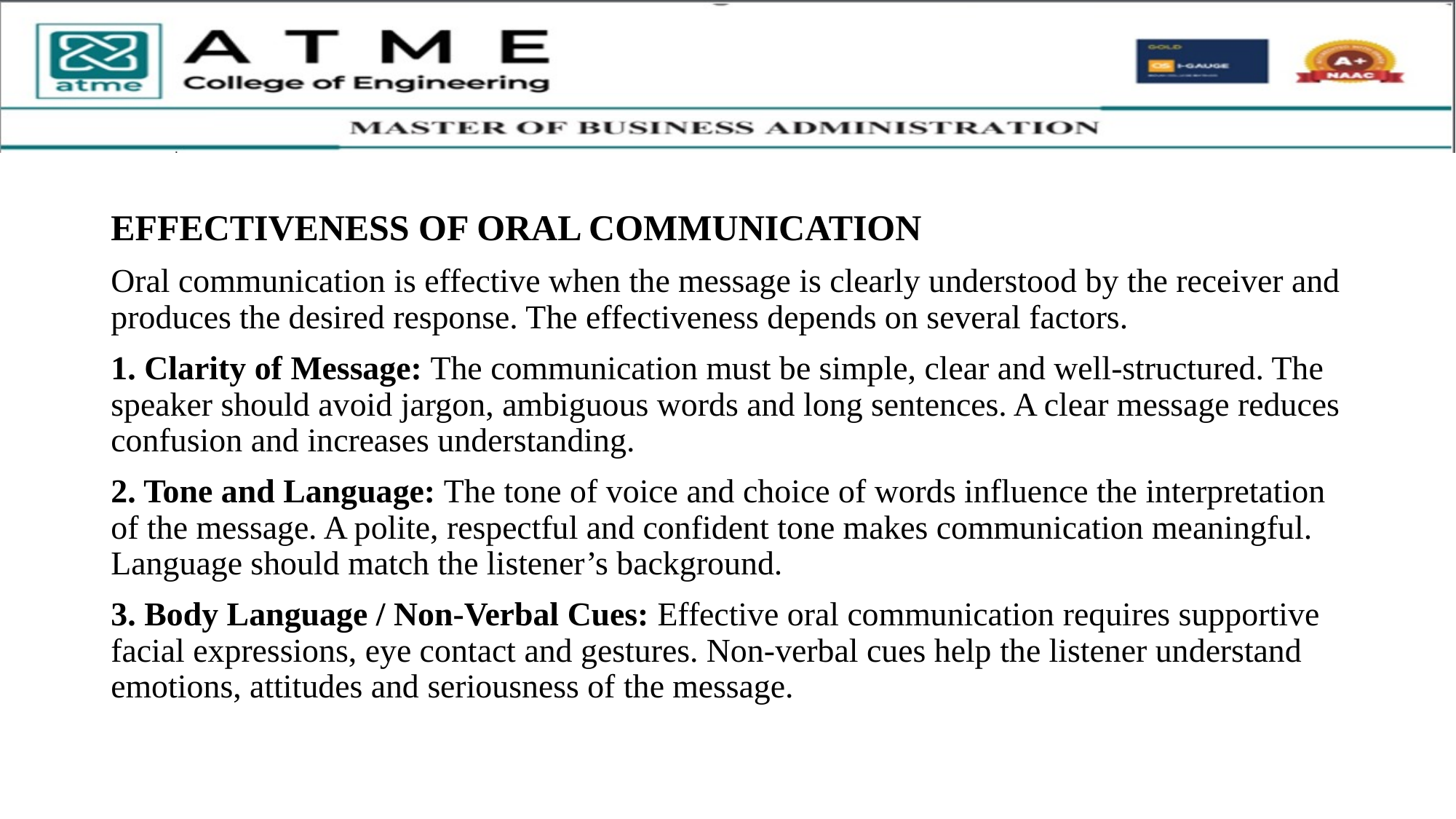

EFFECTIVENESS OF ORAL COMMUNICATION
Oral communication is effective when the message is clearly understood by the receiver and produces the desired response. The effectiveness depends on several factors.
1. Clarity of Message: The communication must be simple, clear and well-structured. The speaker should avoid jargon, ambiguous words and long sentences. A clear message reduces confusion and increases understanding.
2. Tone and Language: The tone of voice and choice of words influence the interpretation of the message. A polite, respectful and confident tone makes communication meaningful. Language should match the listener’s background.
3. Body Language / Non-Verbal Cues: Effective oral communication requires supportive facial expressions, eye contact and gestures. Non-verbal cues help the listener understand emotions, attitudes and seriousness of the message.